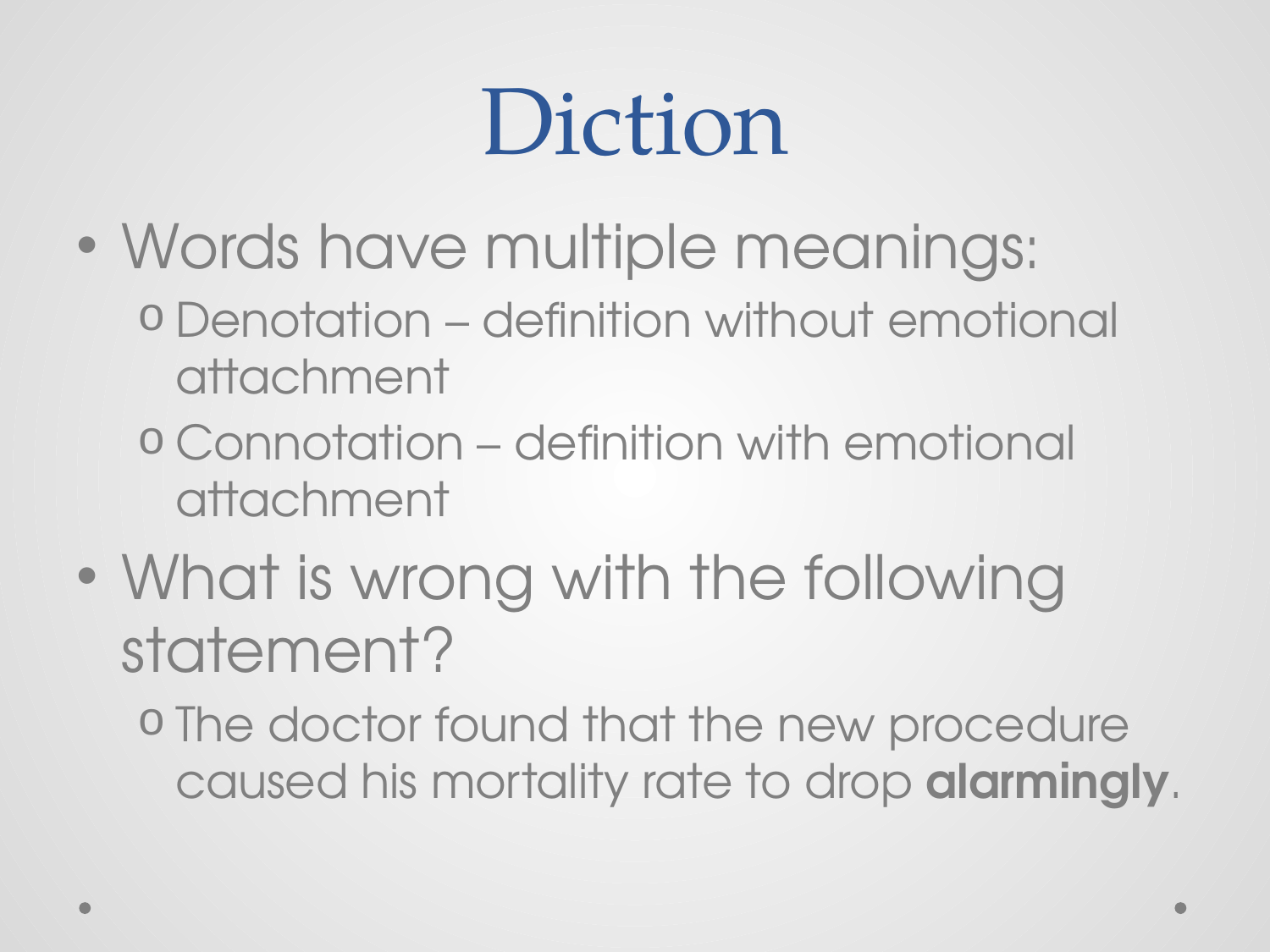

# Diction
Words have multiple meanings:
Denotation – definition without emotional attachment
Connotation – definition with emotional attachment
What is wrong with the following statement?
The doctor found that the new procedure caused his mortality rate to drop alarmingly.